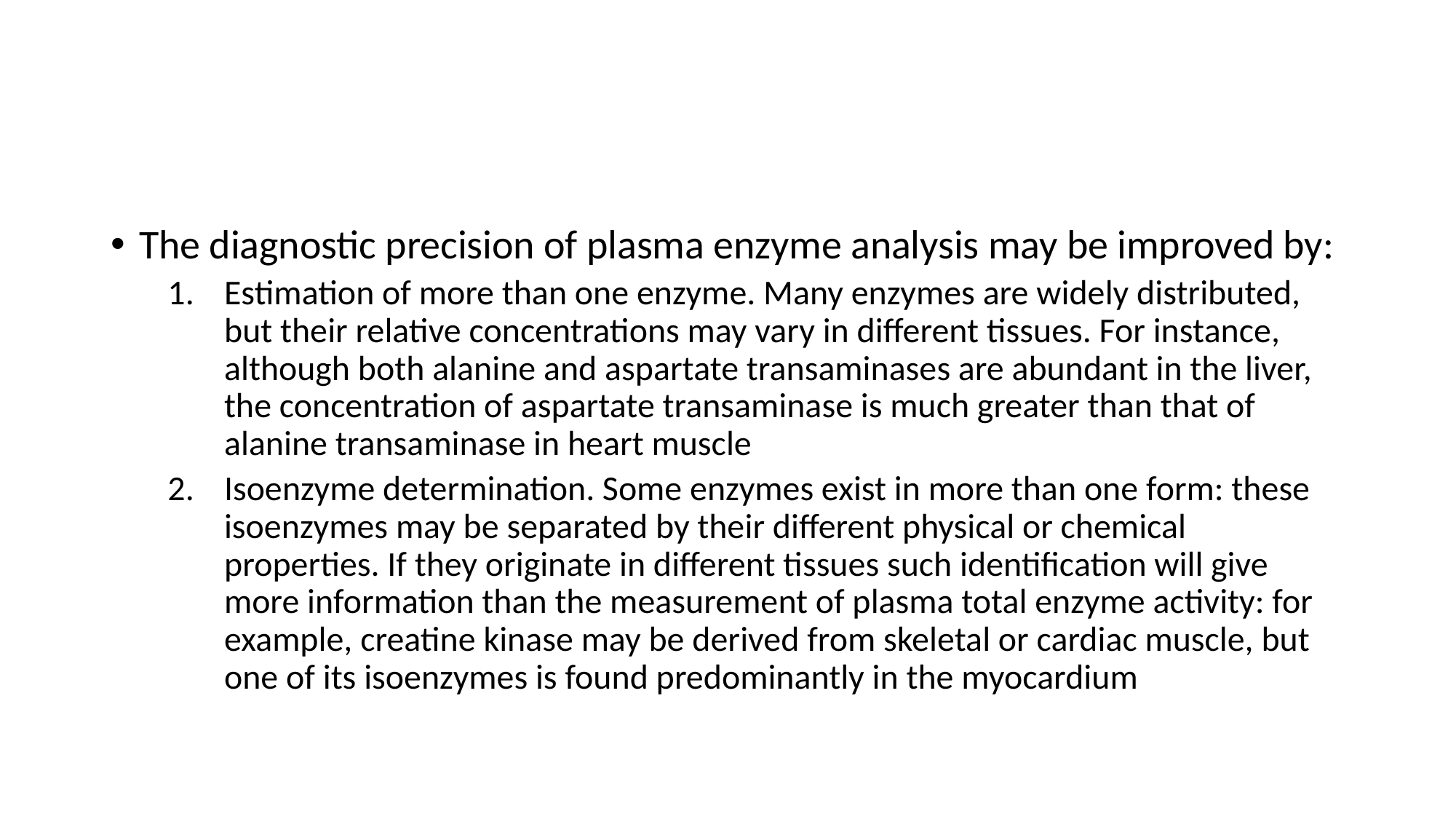

The diagnostic precision of plasma enzyme analysis may be improved by:
Estimation of more than one enzyme. Many enzymes are widely distributed, but their relative concentrations may vary in different tissues. For instance, although both alanine and aspartate transaminases are abundant in the liver, the concentration of aspartate transaminase is much greater than that of alanine transaminase in heart muscle
Isoenzyme determination. Some enzymes exist in more than one form: these isoenzymes may be separated by their different physical or chemical properties. If they originate in different tissues such identification will give more information than the measurement of plasma total enzyme activity: for example, creatine kinase may be derived from skeletal or cardiac muscle, but one of its isoenzymes is found predominantly in the myocardium